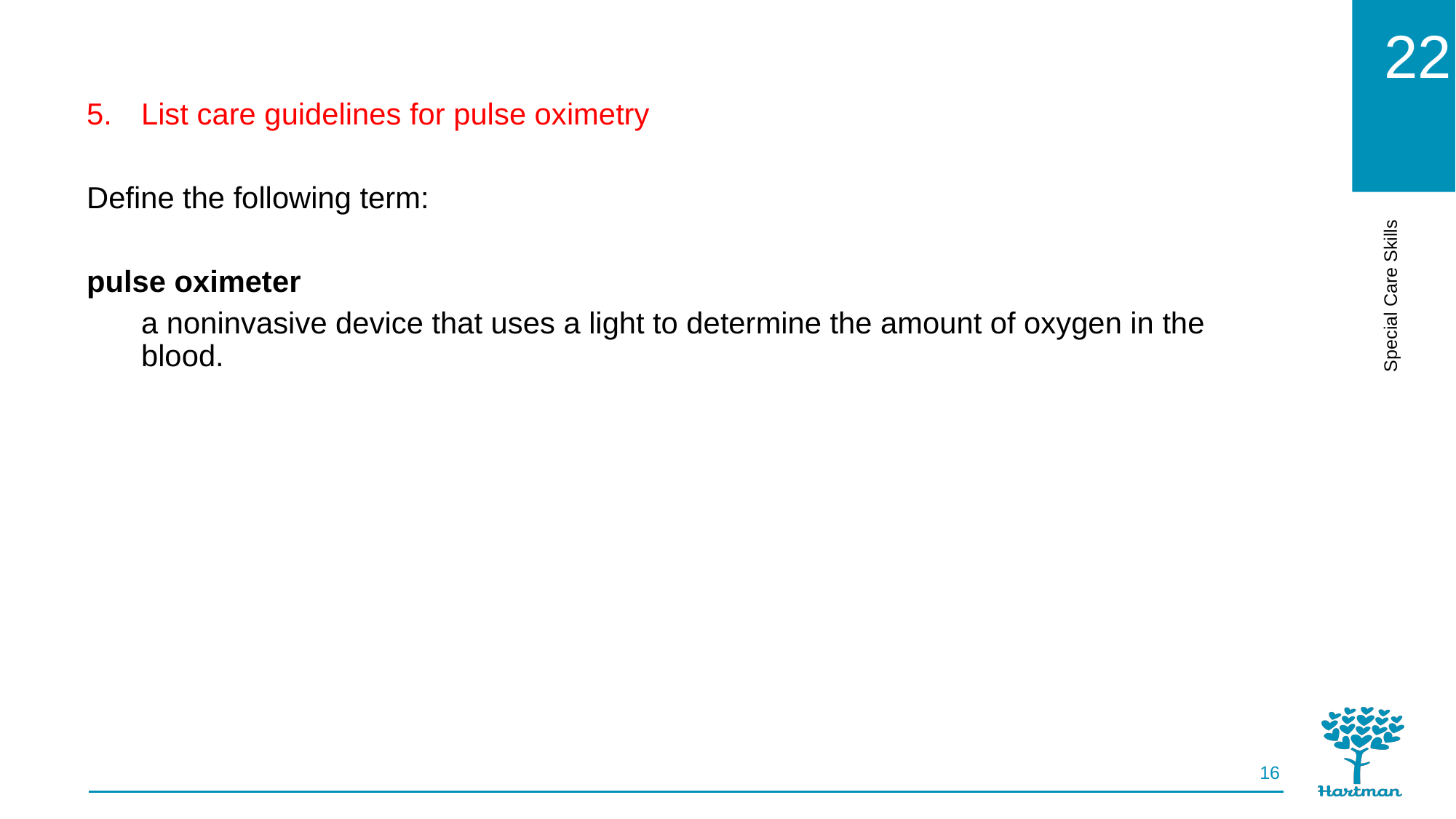

List care guidelines for pulse oximetry

Define the following term:

pulse oximeter
a noninvasive device that uses a light to determine the amount of oxygen in the blood.

16